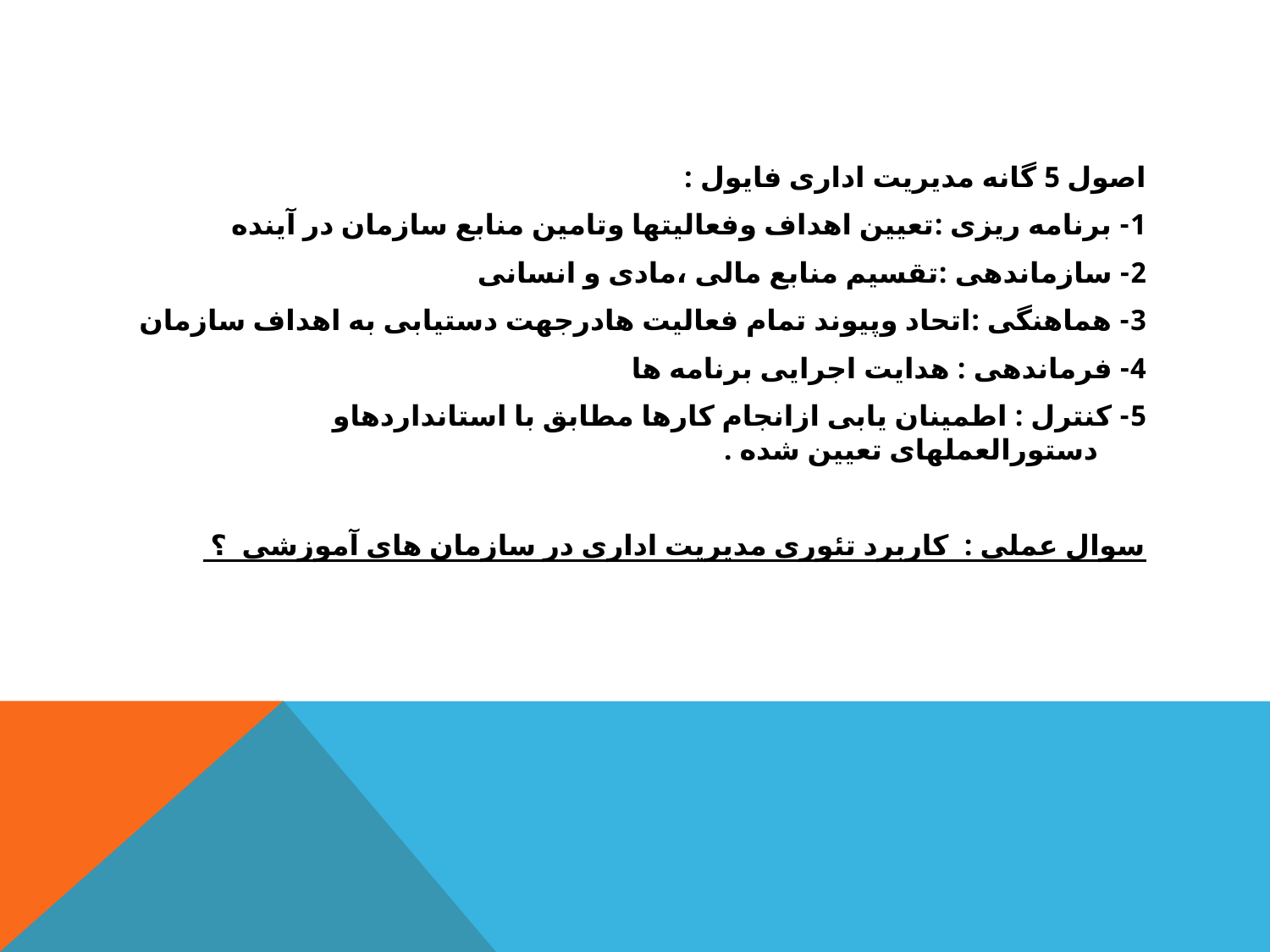

اصول 5 گانه مدیریت اداری فایول :
1- برنامه ریزی :تعیین اهداف وفعالیتها وتامین منابع سازمان در آینده
2- سازماندهی :تقسیم منابع مالی ،مادی و انسانی
3- هماهنگی :اتحاد وپیوند تمام فعالیت هادرجهت دستیابی به اهداف سازمان
4- فرماندهی : هدایت اجرایی برنامه ها
5- کنترل : اطمینان یابی ازانجام کارها مطابق با استانداردهاو دستورالعملهای تعیین شده .

سوال عملی :  کاربرد تئوری مدیریت اداری در سازمان های آموزشی  ؟